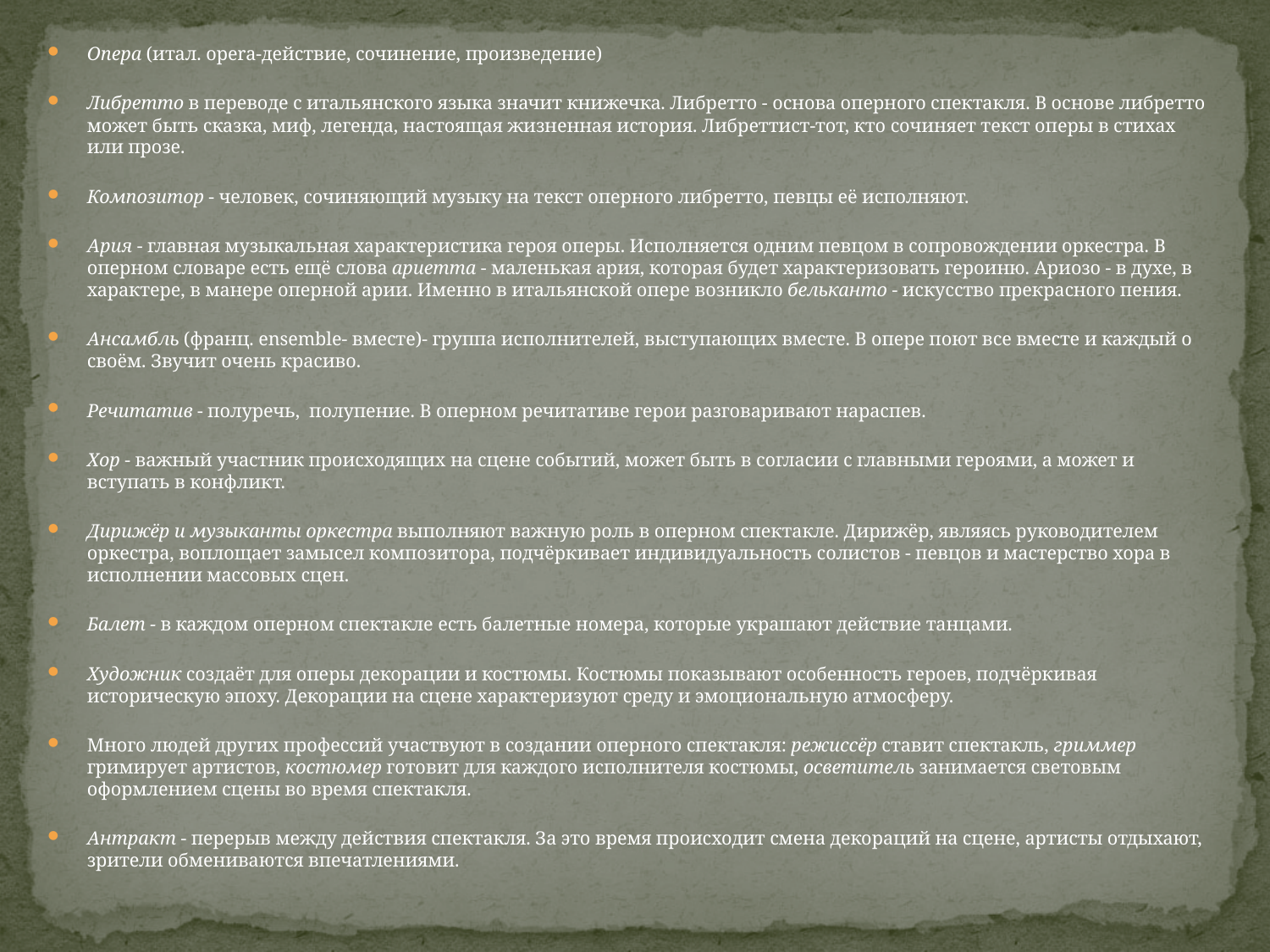

Опера (итал. opera-действие, сочинение, произведение)

Либретто в переводе с итальянского языка значит книжечка. Либретто - основа оперного спектакля. В основе либретто может быть сказка, миф, легенда, настоящая жизненная история. Либреттист-тот, кто сочиняет текст оперы в стихах или прозе.

Композитор - человек, сочиняющий музыку на текст оперного либретто, певцы её исполняют.

Ария - главная музыкальная характеристика героя оперы. Исполняется одним певцом в сопровождении оркестра. В оперном словаре есть ещё слова ариетта - маленькая ария, которая будет характеризовать героиню. Ариозо - в духе, в характере, в манере оперной арии. Именно в итальянской опере возникло бельканто - искусство прекрасного пения.

Ансамбль (франц. ensemble- вместе)- группа исполнителей, выступающих вместе. В опере поют все вместе и каждый о своём. Звучит очень красиво.

Речитатив - полуречь,  полупение. В оперном речитативе герои разговаривают нараспев.

Хор - важный участник происходящих на сцене событий, может быть в согласии с главными героями, а может и вступать в конфликт.

Дирижёр и музыканты оркестра выполняют важную роль в оперном спектакле. Дирижёр, являясь руководителем оркестра, воплощает замысел композитора, подчёркивает индивидуальность солистов - певцов и мастерство хора в исполнении массовых сцен.

Балет - в каждом оперном спектакле есть балетные номера, которые украшают действие танцами.

Художник создаёт для оперы декорации и костюмы. Костюмы показывают особенность героев, подчёркивая историческую эпоху. Декорации на сцене характеризуют среду и эмоциональную атмосферу.

Много людей других профессий участвуют в создании оперного спектакля: режиссёр ставит спектакль, гриммер гримирует артистов, костюмер готовит для каждого исполнителя костюмы, осветитель занимается световым оформлением сцены во время спектакля.

Антракт - перерыв между действия спектакля. За это время происходит смена декораций на сцене, артисты отдыхают, зрители обмениваются впечатлениями.